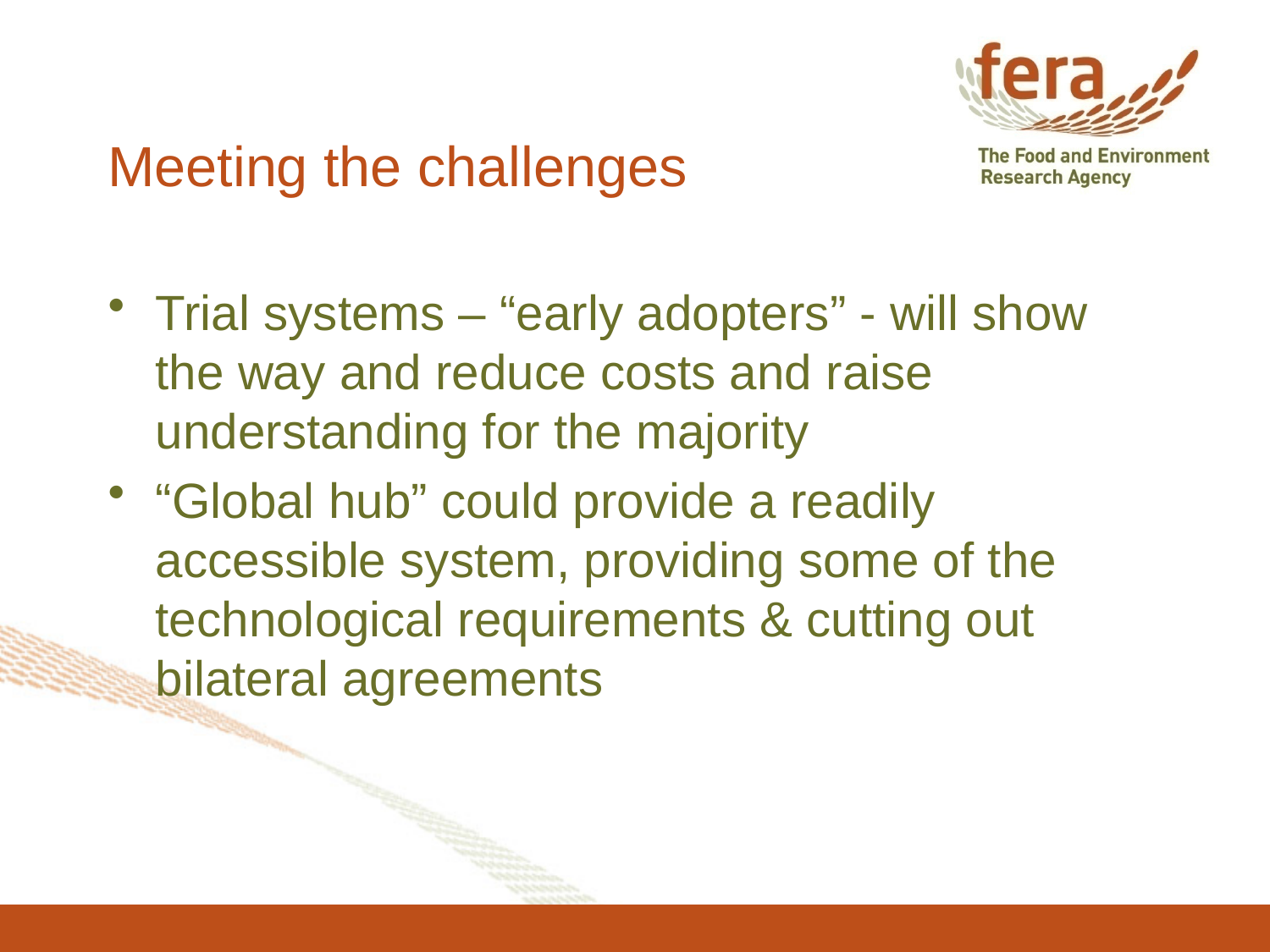

# Meeting the challenges
Trial systems – “early adopters” - will show the way and reduce costs and raise understanding for the majority
“Global hub” could provide a readily accessible system, providing some of the technological requirements & cutting out bilateral agreements